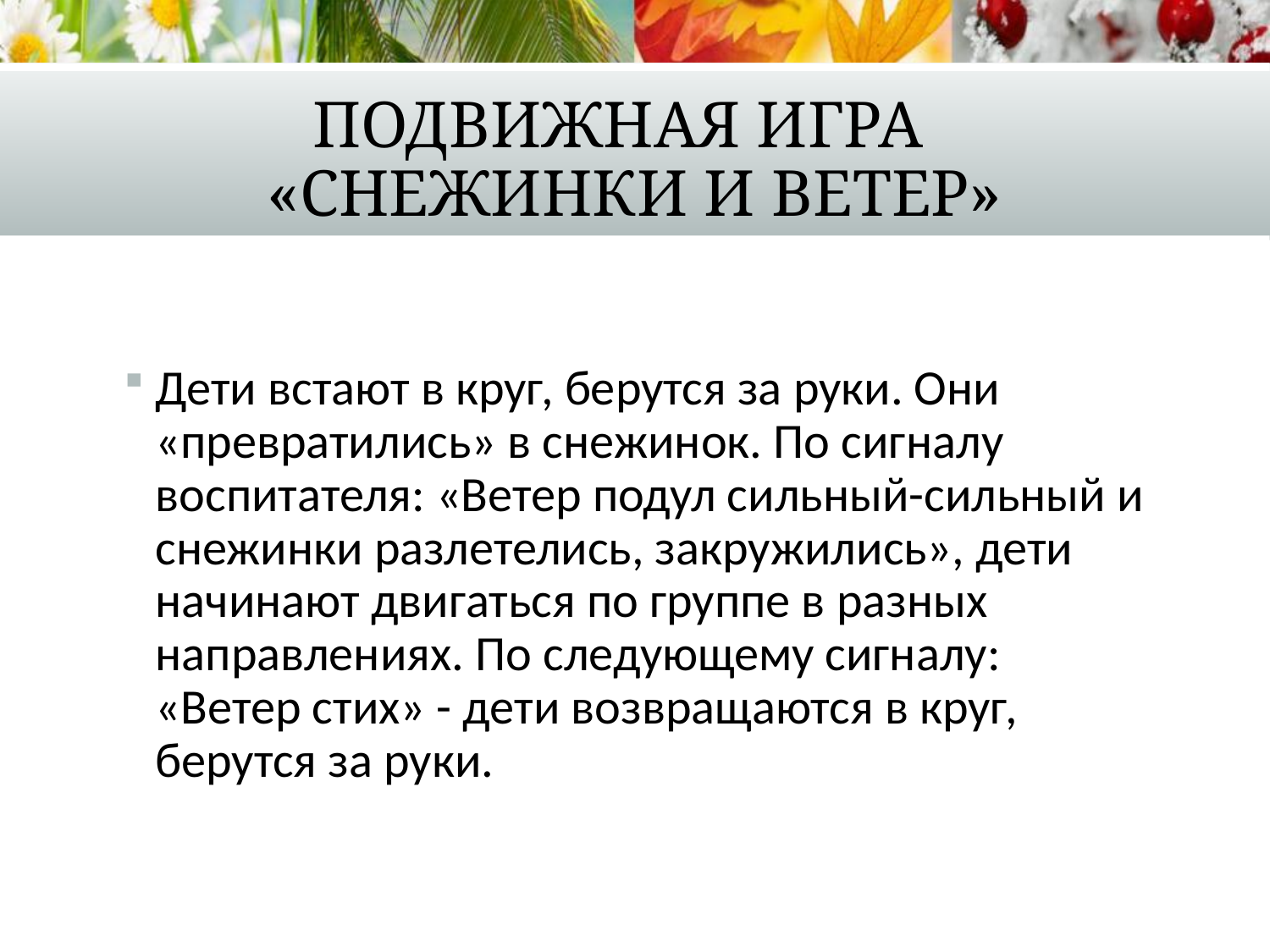

# Подвижная игра «Снежинки и ветер»
Дети встают в круг, берутся за руки. Они «превратились» в снежинок. По сигналу воспитателя: «Ветер подул сильный-сильный и снежинки разлетелись, закружились», дети начинают двигаться по группе в разных направлениях. По следующему сигналу: «Ветер стих» - дети возвращаются в круг, берутся за руки.